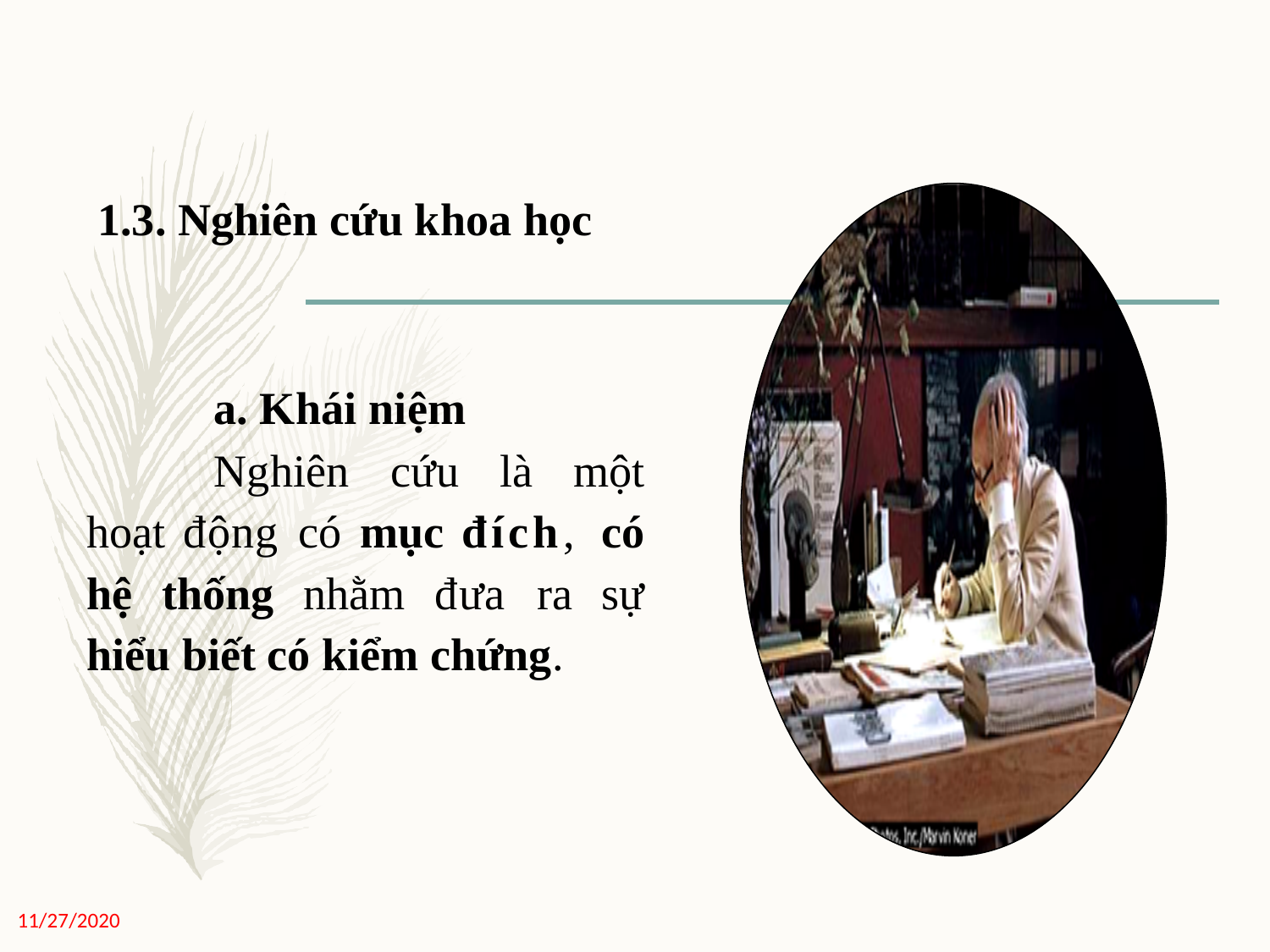

1.3. Nghiên cứu khoa học

	 	a. Khái niệm
		Nghiên cứu là một hoạt động có mục đích, có hệ thống nhằm đưa ra sự hiểu biết có kiểm chứng.

11/27/2020